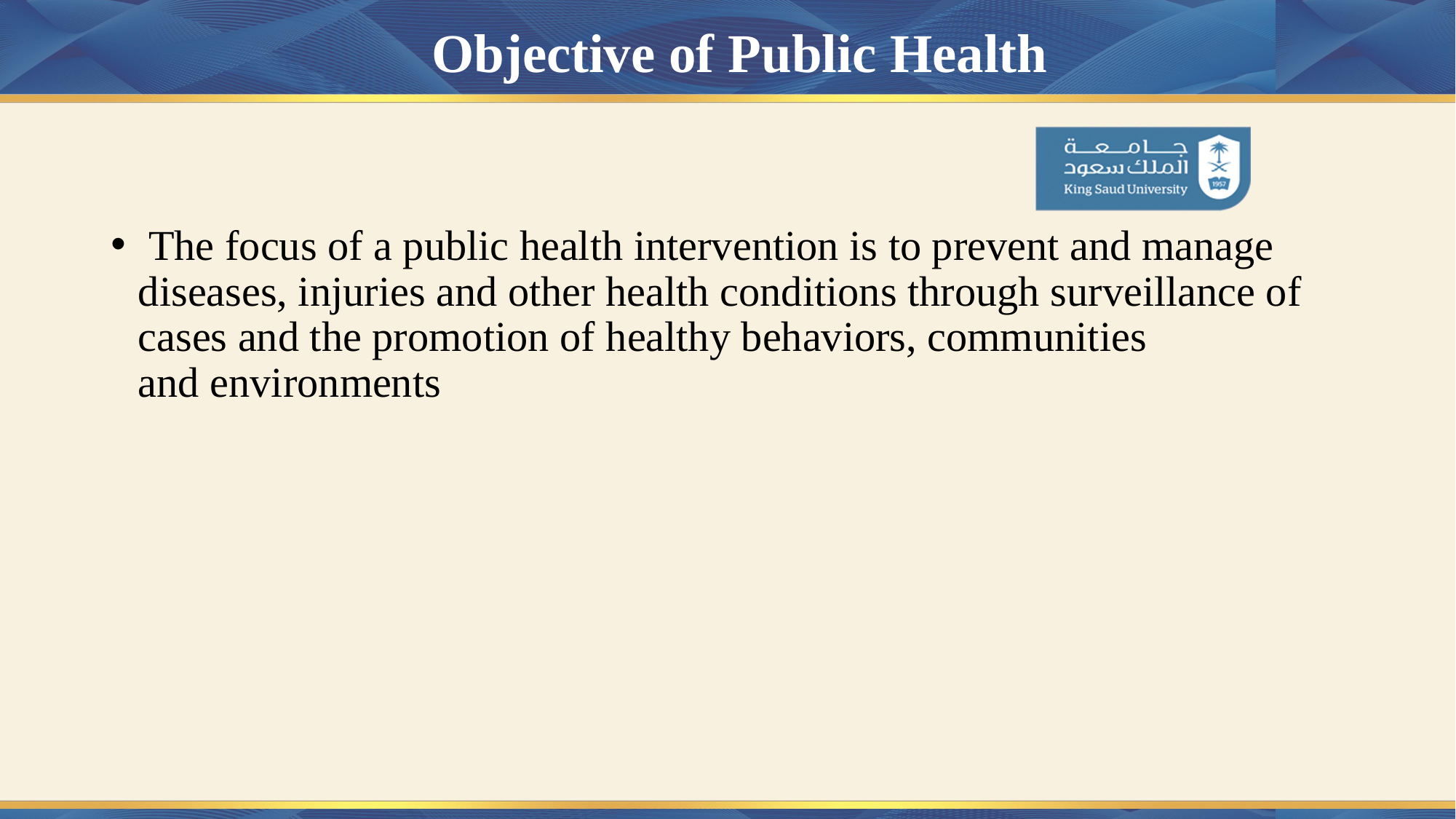

# Objective of Public Health
 The focus of a public health intervention is to prevent and manage diseases, injuries and other health conditions through surveillance of cases and the promotion of healthy behaviors, communities and environments